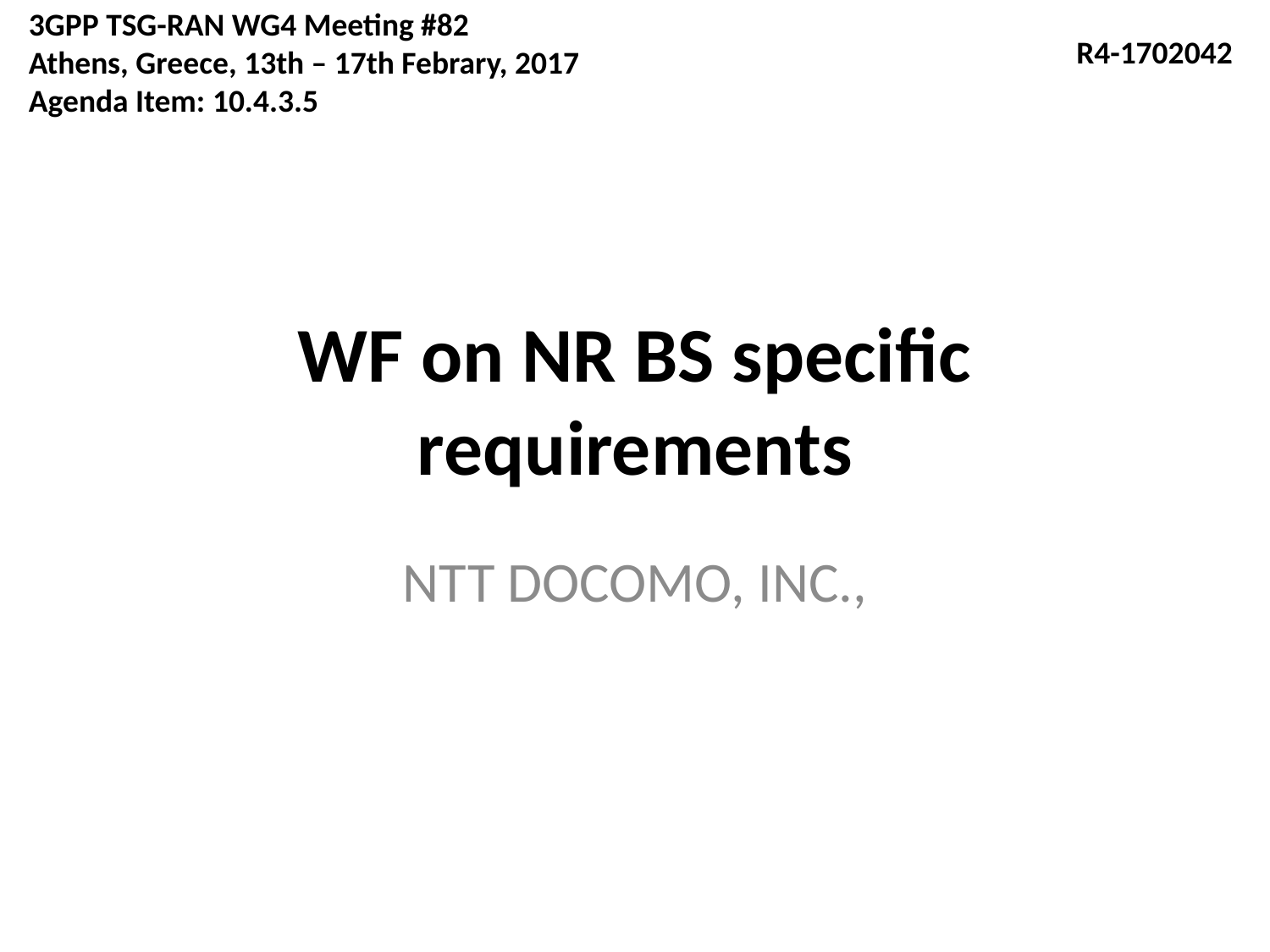

3GPP TSG-RAN WG4 Meeting #82
Athens, Greece, 13th – 17th Febrary, 2017
Agenda Item: 10.4.3.5
R4-1702042
# WF on NR BS specific requirements
NTT DOCOMO, INC.,